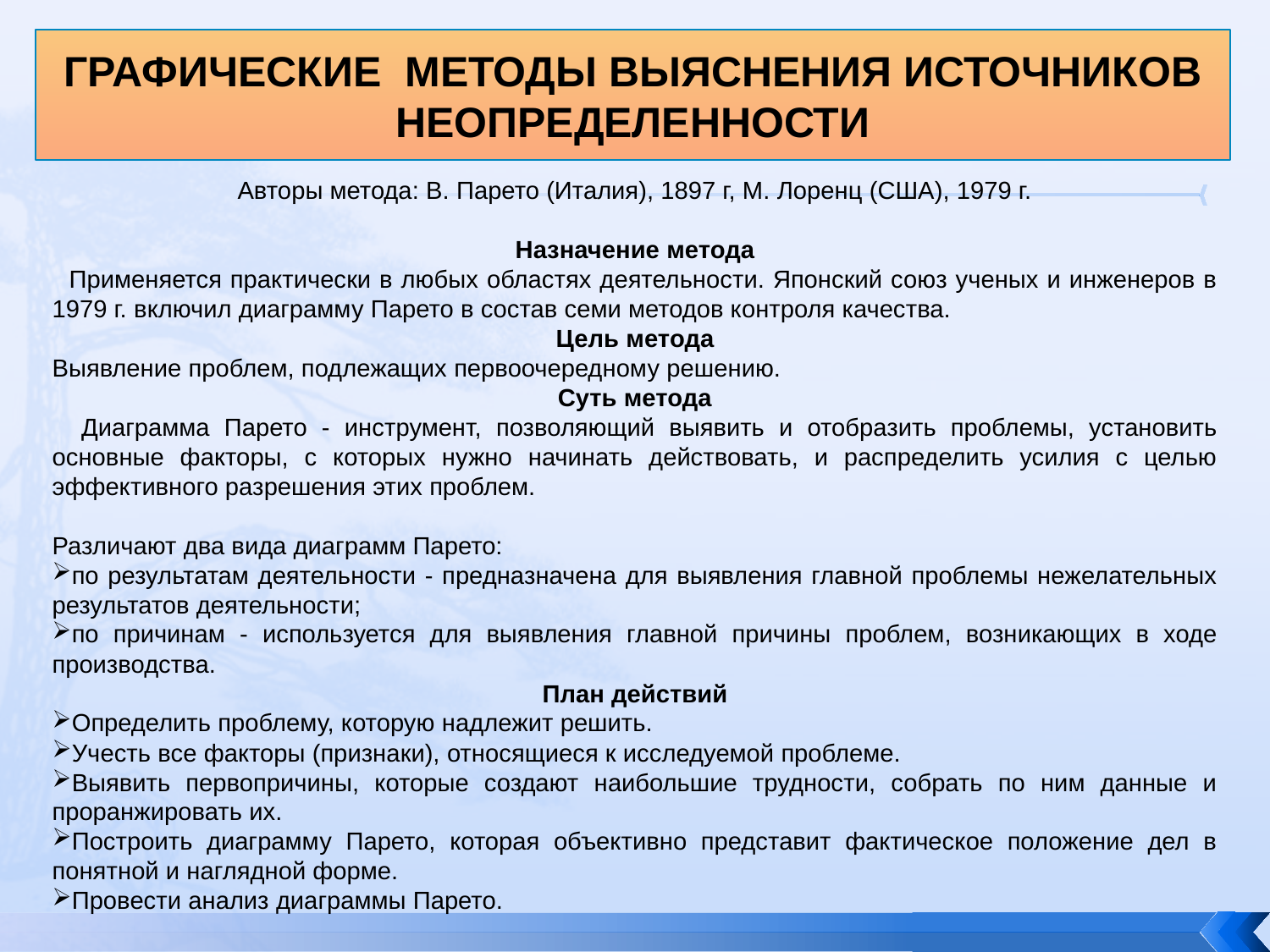

Графические  методы выяснения источников неопределенности
Авторы метода: В. Парето (Италия), 1897 г, М. Лоренц (США), 1979 г.

Назначение метода
  Применяется практически в любых областях деятельности. Японский союз ученых и инженеров в 1979 г. включил диаграмму Парето в состав семи методов контроля качества.
Цель метода
Выявление проблем, подлежащих первоочередному решению.
Суть метода
  Диаграмма Парето - инструмент, позволяющий выявить и отобразить проблемы, установить основные факторы, с которых нужно начинать действовать, и распределить усилия с целью эффективного разрешения этих проблем.

Различают два вида диаграмм Парето:
по результатам деятельности - предназначена для выявления главной проблемы нежелательных результатов деятельности;
по причинам - используется для выявления главной причины проблем, возникающих в ходе производства.
План действий
Определить проблему, которую надлежит решить.
Учесть все факторы (признаки), относящиеся к исследуемой проблеме.
Выявить первопричины, которые создают наибольшие трудности, собрать по ним данные и проранжировать их.
Построить диаграмму Парето, которая объективно представит фактическое положение дел в понятной и наглядной форме.
Провести анализ диаграммы Парето.